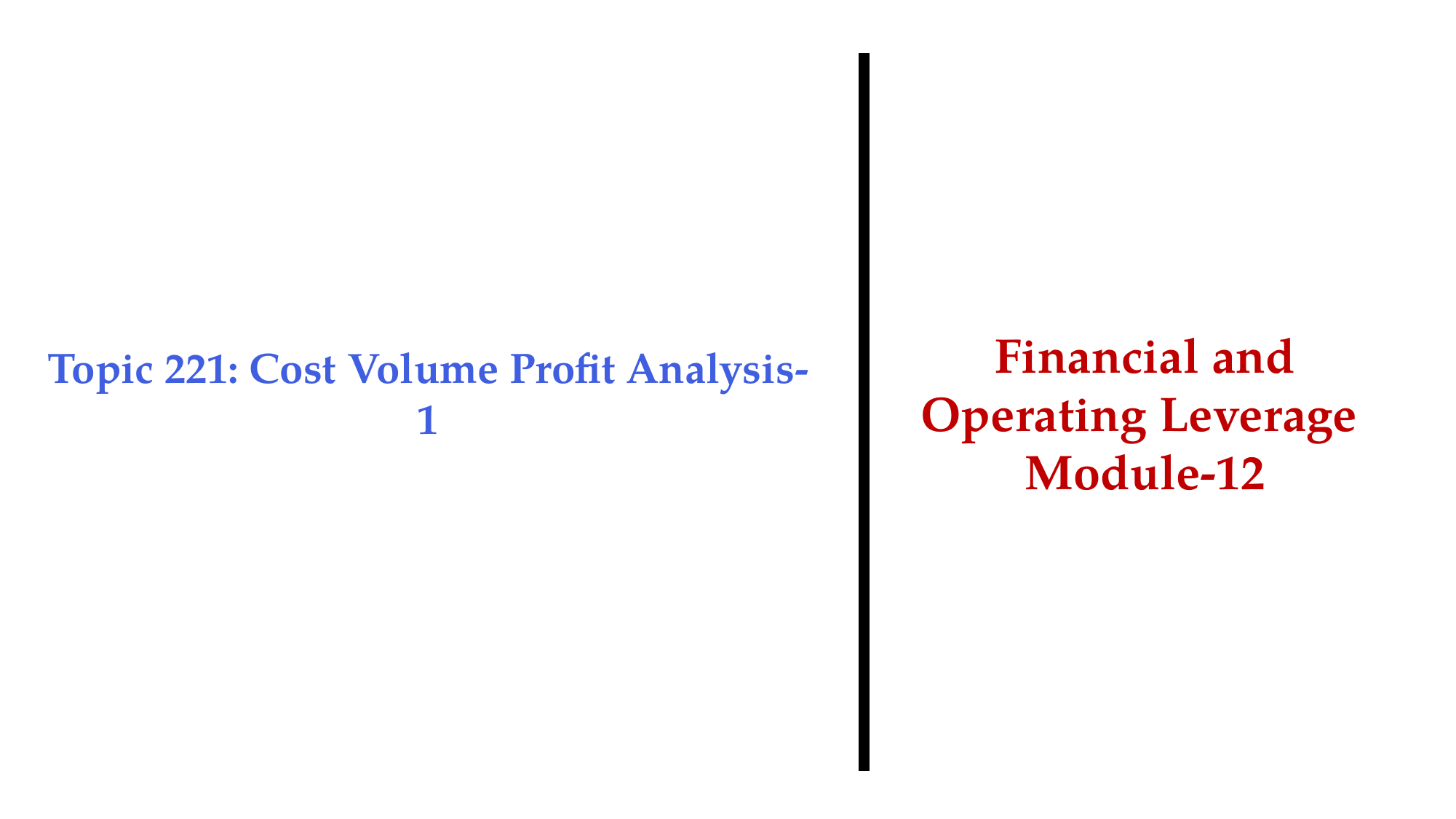

Topic 221: Cost Volume Profit Analysis-1
Financial and Operating Leverage
Module-12